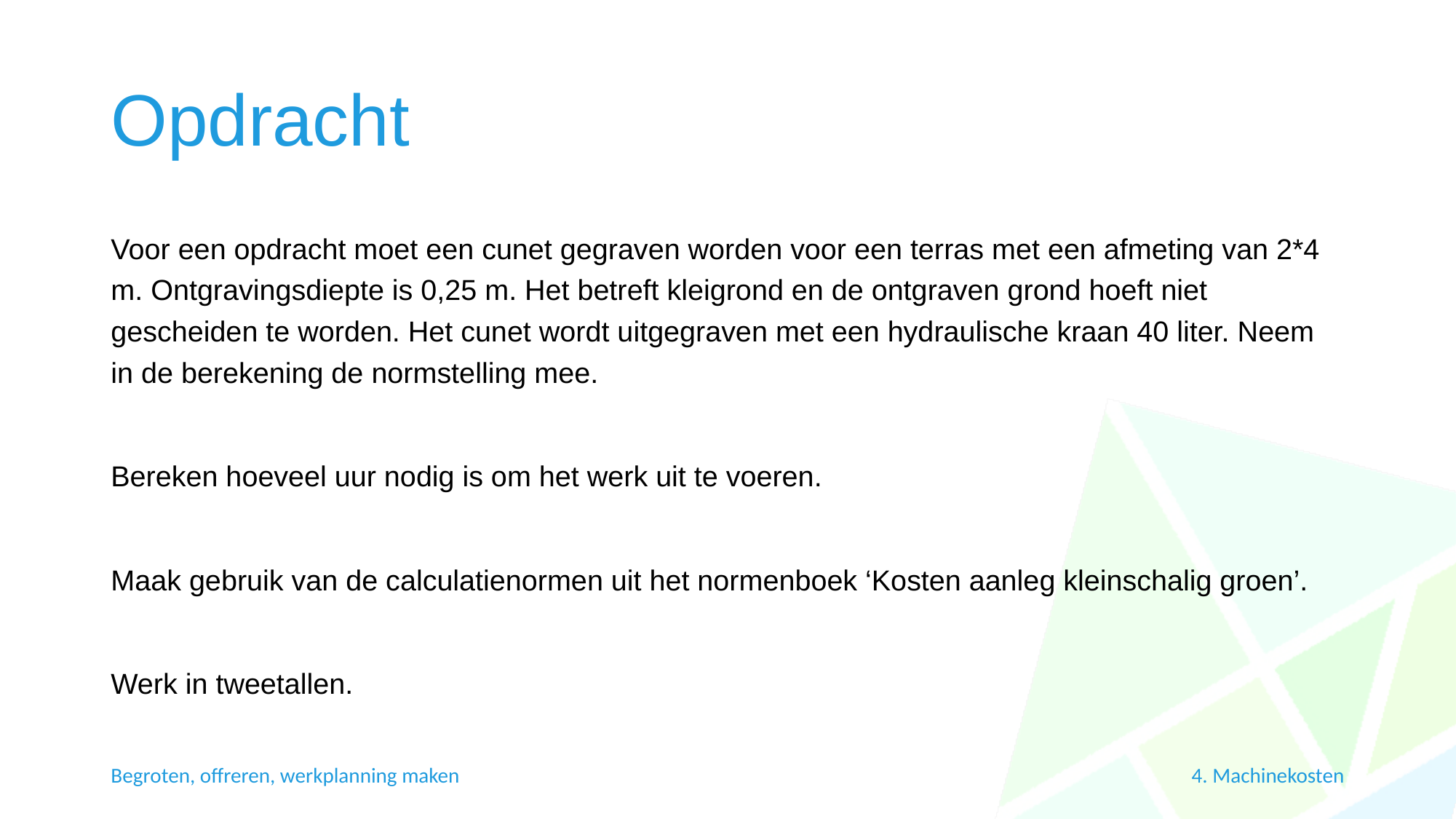

# Opdracht
Voor een opdracht moet een cunet gegraven worden voor een terras met een afmeting van 2*4 m. Ontgravingsdiepte is 0,25 m. Het betreft kleigrond en de ontgraven grond hoeft niet gescheiden te worden. Het cunet wordt uitgegraven met een hydraulische kraan 40 liter. Neem in de berekening de normstelling mee.

Bereken hoeveel uur nodig is om het werk uit te voeren.

Maak gebruik van de calculatienormen uit het normenboek ‘Kosten aanleg kleinschalig groen’.

Werk in tweetallen.

4. Machinekosten

Begroten, offreren, werkplanning maken